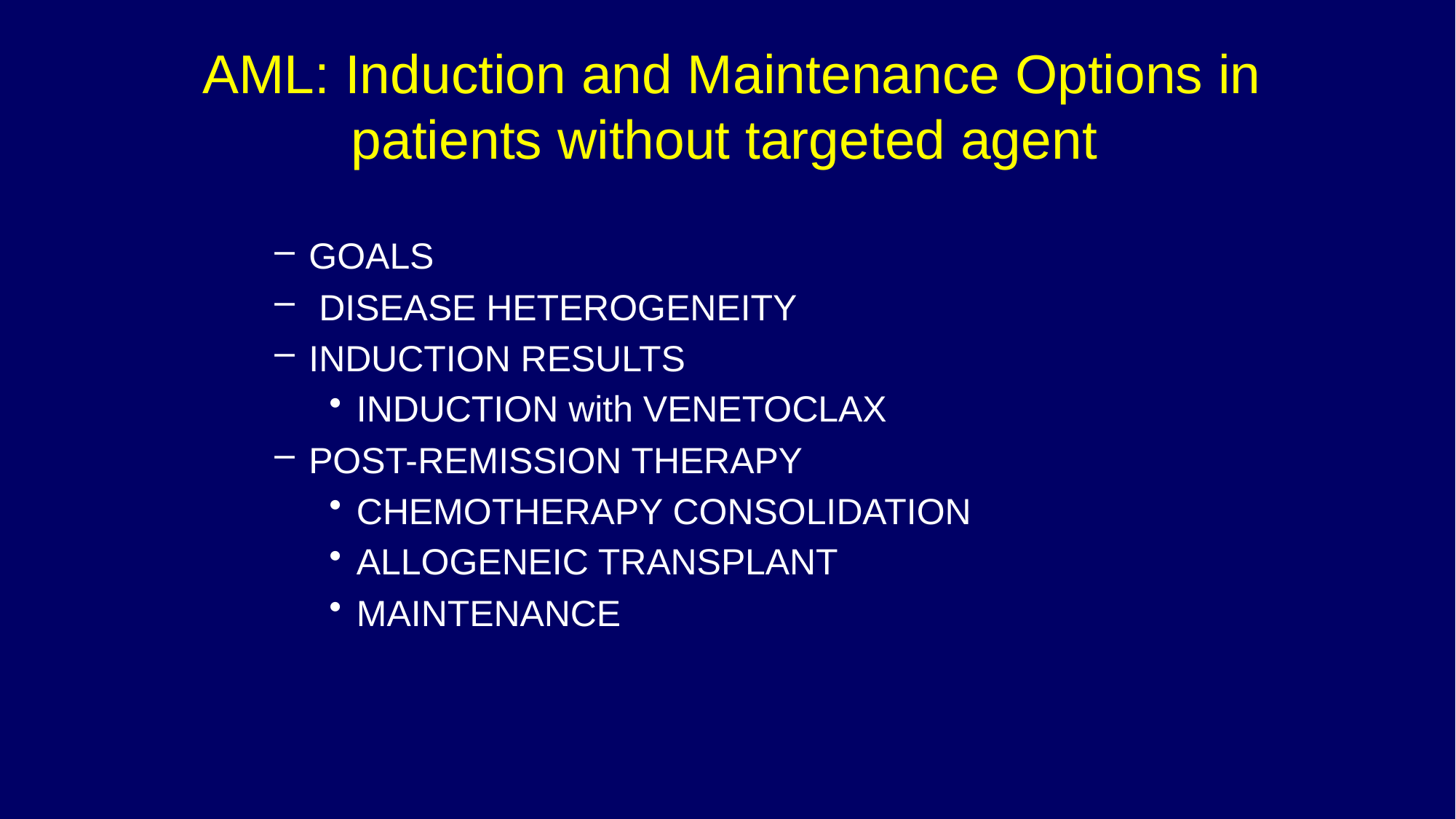

# AML: Induction and Maintenance Options in patients without targeted agent
GOALS
 DISEASE HETEROGENEITY
INDUCTION RESULTS
INDUCTION with VENETOCLAX
POST-REMISSION THERAPY
CHEMOTHERAPY CONSOLIDATION
ALLOGENEIC TRANSPLANT
MAINTENANCE